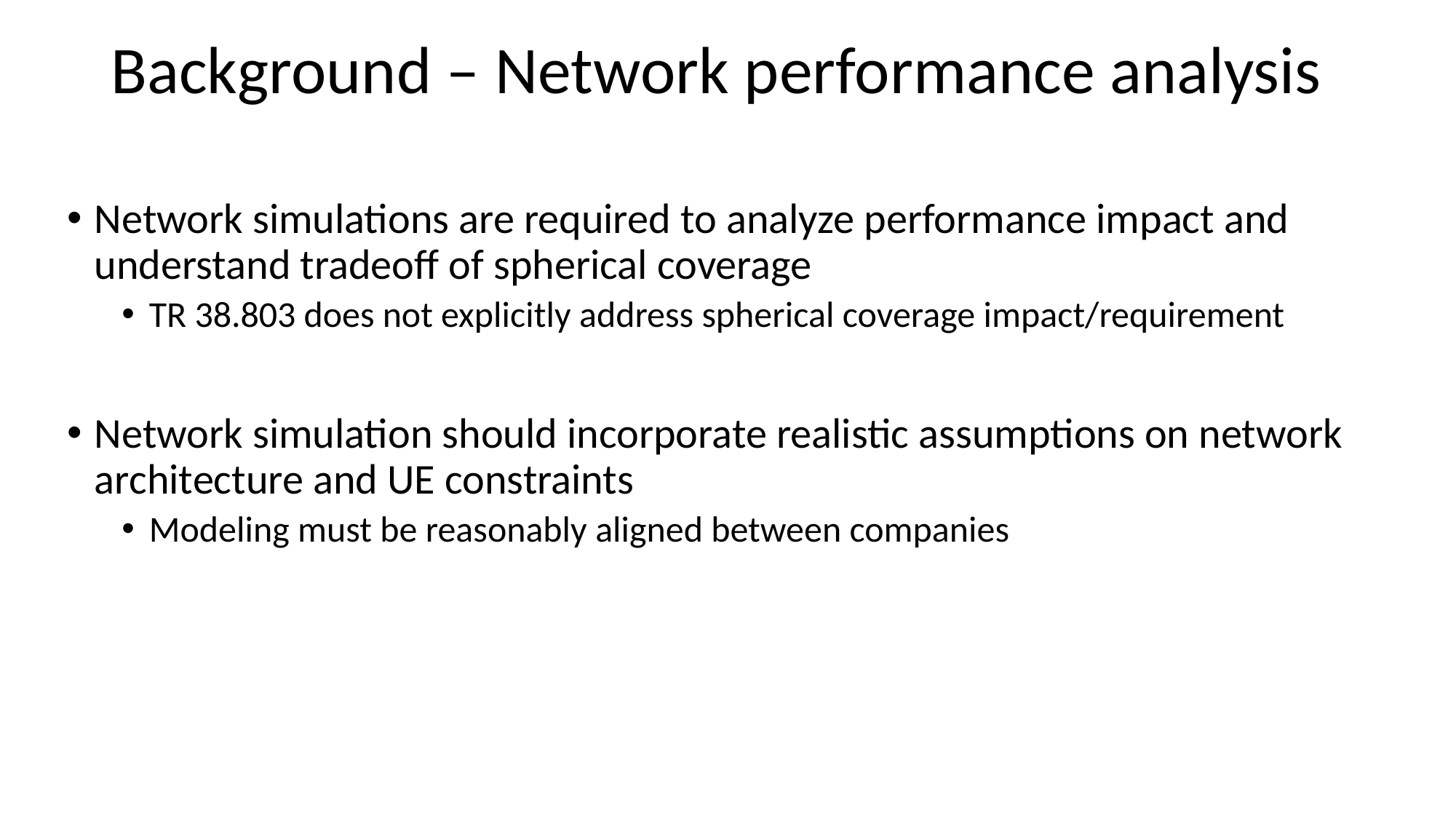

Background – Network performance analysis
Network simulations are required to analyze performance impact and understand tradeoff of spherical coverage
TR 38.803 does not explicitly address spherical coverage impact/requirement

Network simulation should incorporate realistic assumptions on network architecture and UE constraints
Modeling must be reasonably aligned between companies